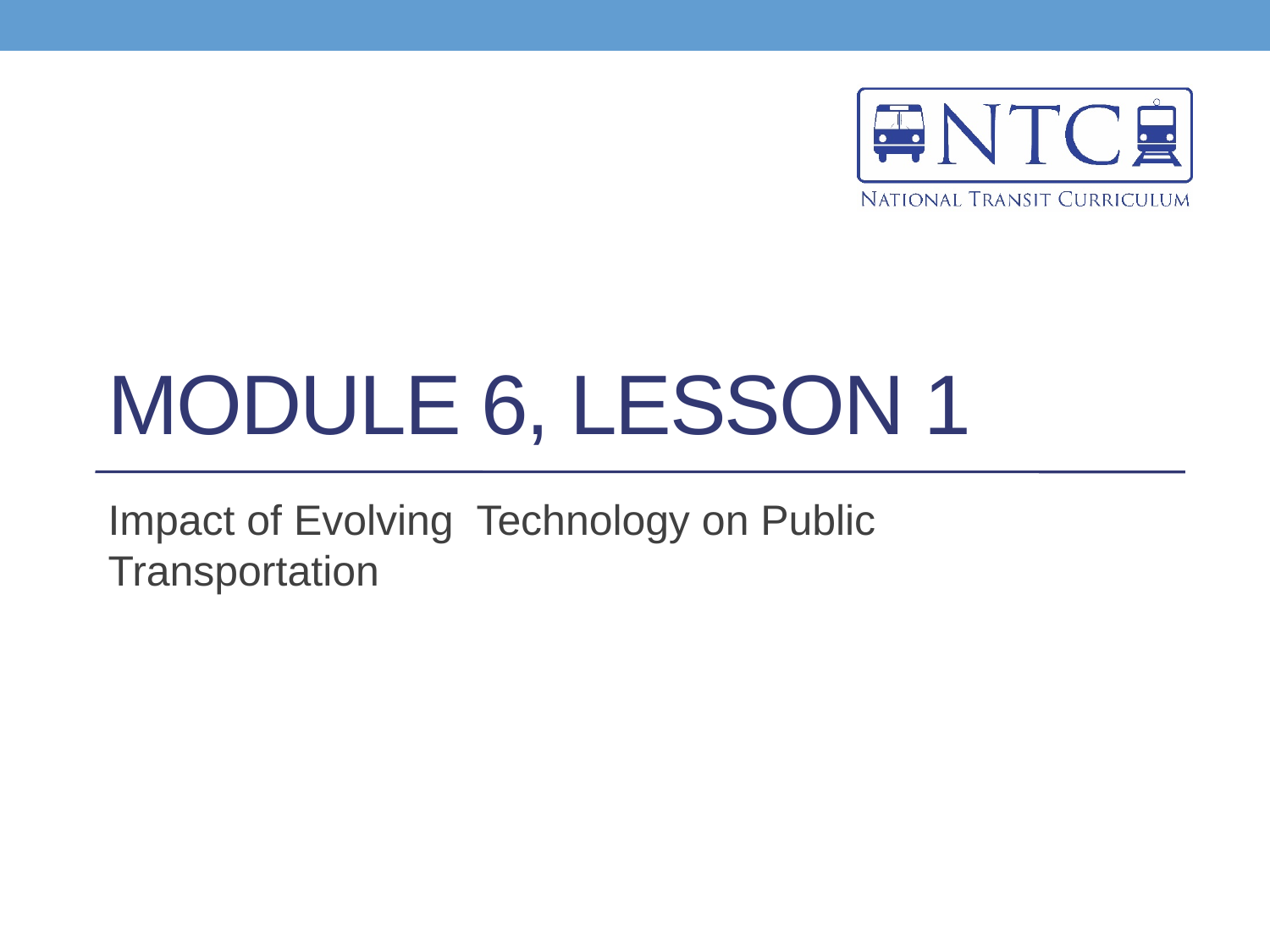

# Module 6, Lesson 1
Impact of Evolving  Technology on Public Transportation